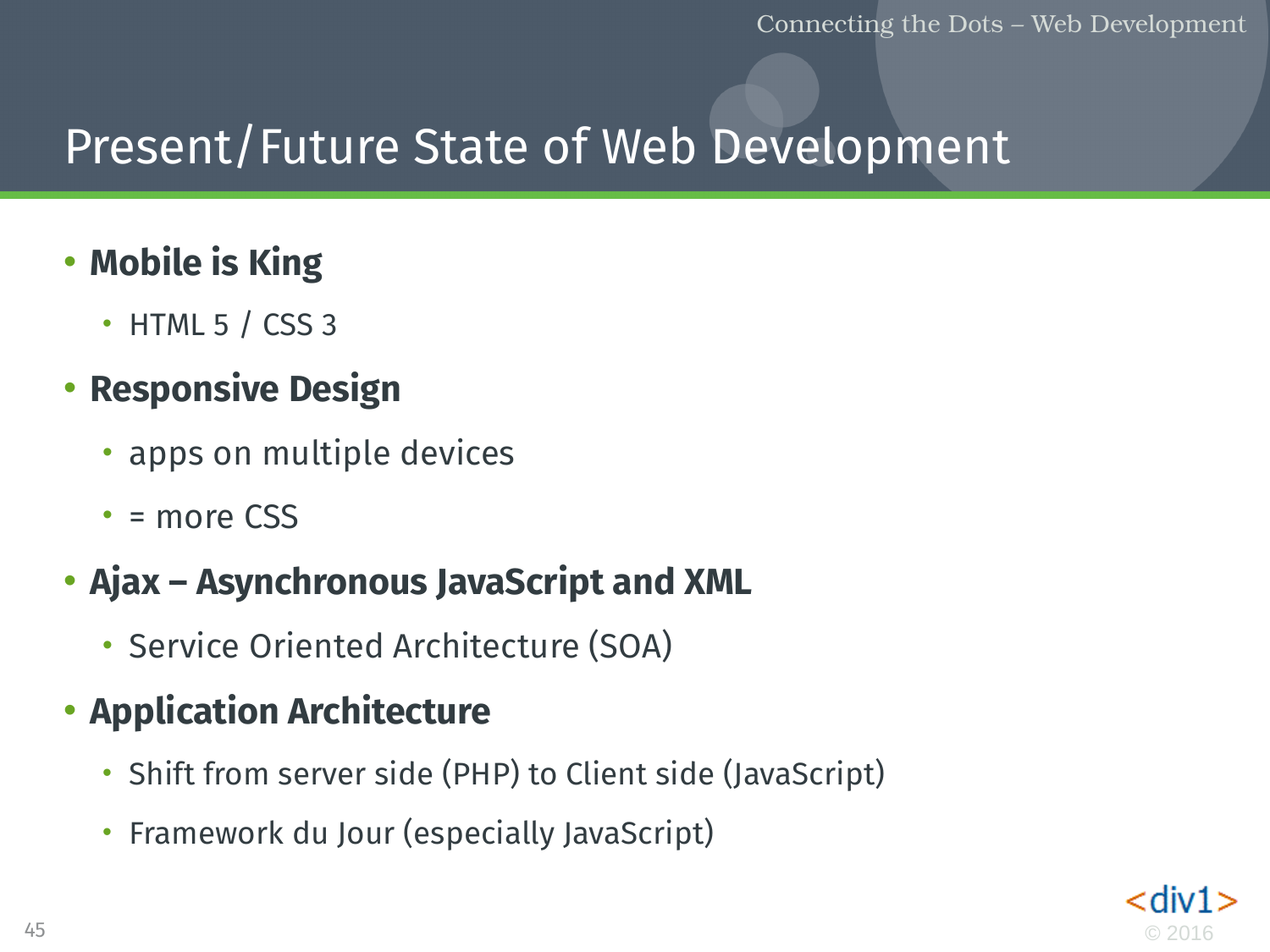

# Present/Future State of Web Development
Mobile is King
HTML 5 / CSS 3
Responsive Design
apps on multiple devices
= more CSS
Ajax – Asynchronous JavaScript and XML
Service Oriented Architecture (SOA)
Application Architecture
Shift from server side (PHP) to Client side (JavaScript)
Framework du Jour (especially JavaScript)